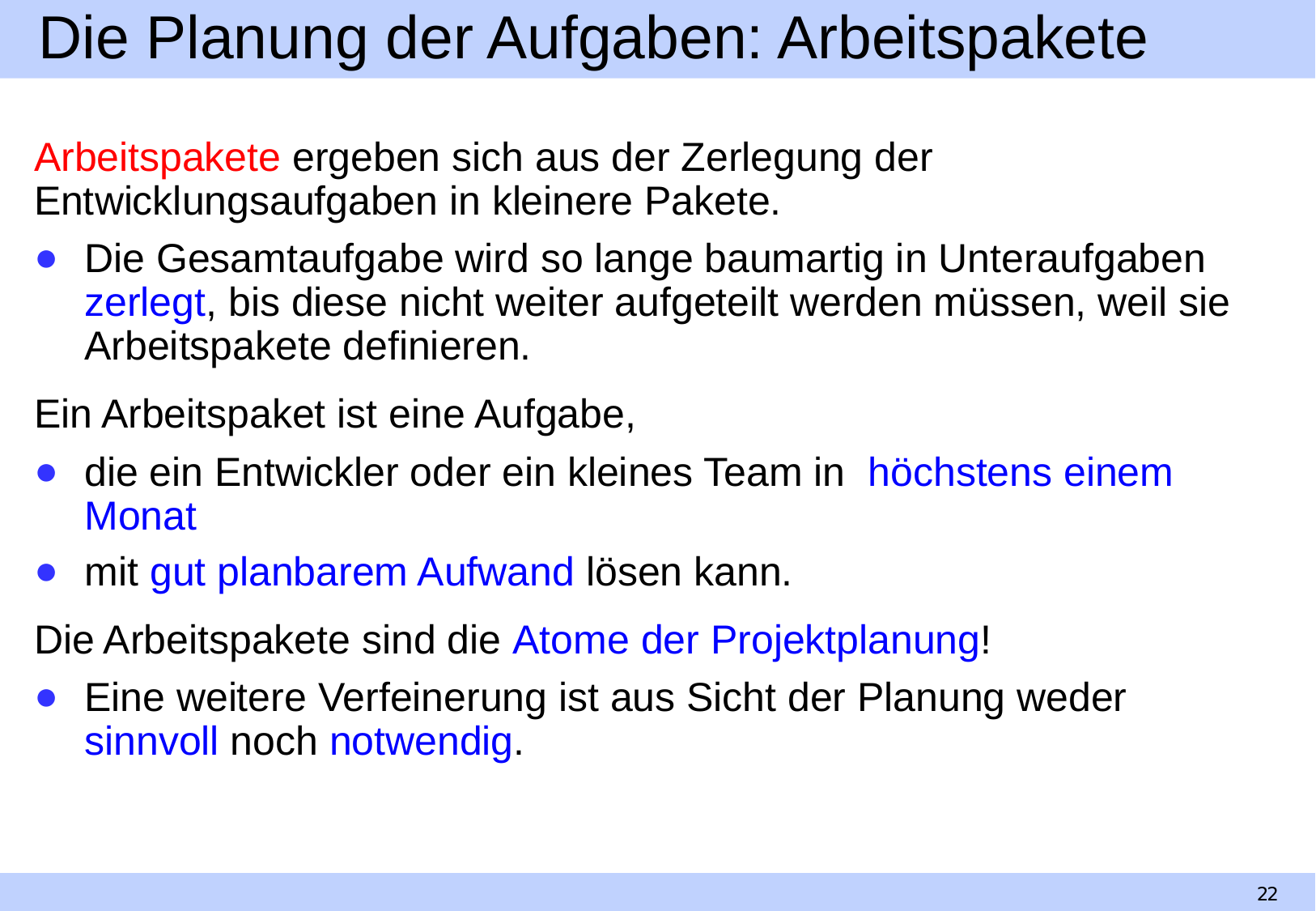

# Die Planung der Aufgaben: Arbeitspakete
Arbeitspakete ergeben sich aus der Zerlegung der Entwicklungsaufgaben in kleinere Pakete.
Die Gesamtaufgabe wird so lange baumartig in Unteraufgaben zerlegt, bis diese nicht weiter aufgeteilt werden müssen, weil sie Arbeitspakete definieren.
Ein Arbeitspaket ist eine Aufgabe,
die ein Entwickler oder ein kleines Team in  höchstens einem Monat
mit gut planbarem Aufwand lösen kann.
Die Arbeitspakete sind die Atome der Projektplanung!
Eine weitere Verfeinerung ist aus Sicht der Planung weder sinnvoll noch notwendig.
22